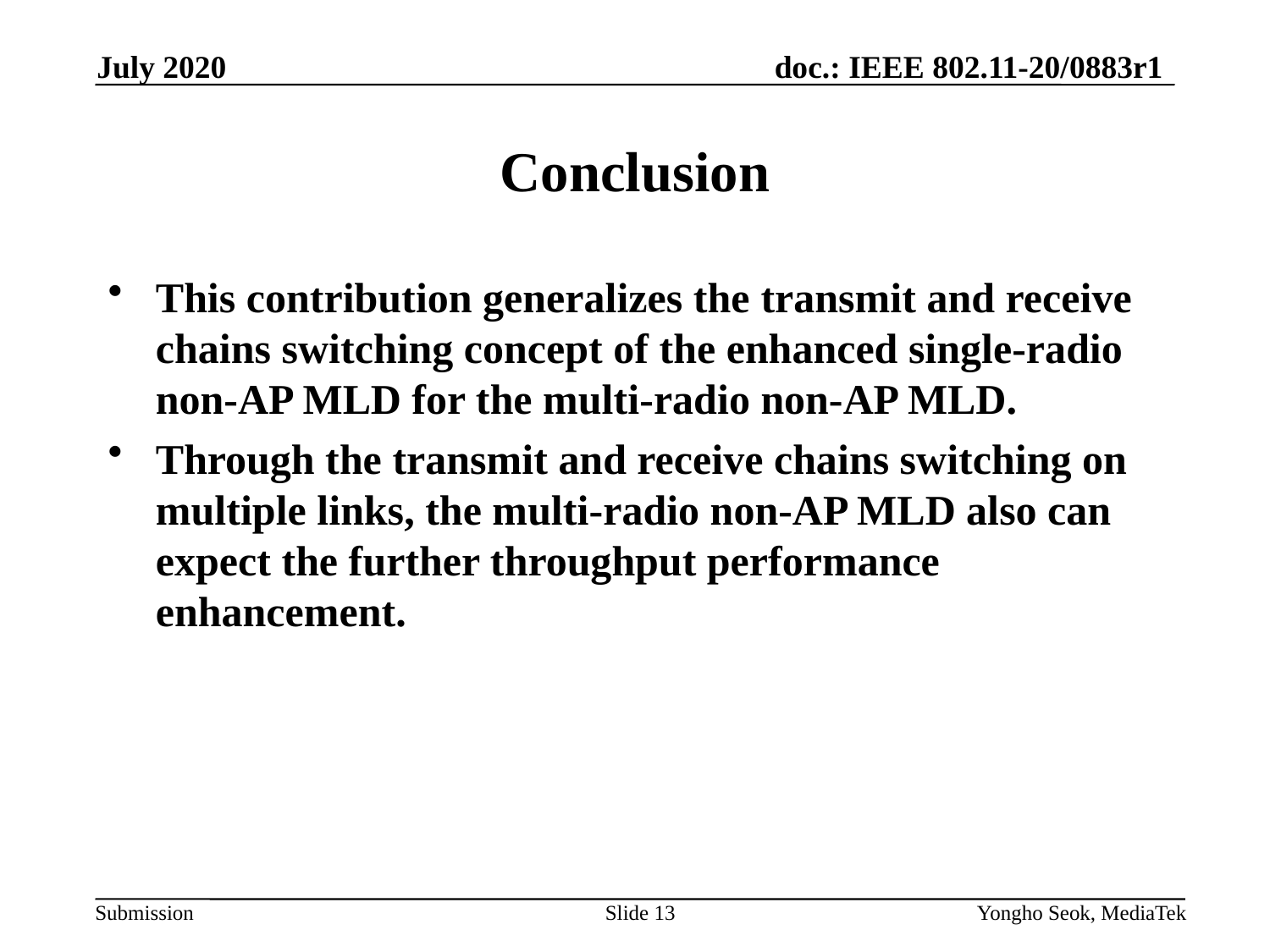

July 2020
# Conclusion
This contribution generalizes the transmit and receive chains switching concept of the enhanced single-radio non-AP MLD for the multi-radio non-AP MLD.
Through the transmit and receive chains switching on multiple links, the multi-radio non-AP MLD also can expect the further throughput performance enhancement.
Slide 13
Yongho Seok, MediaTek